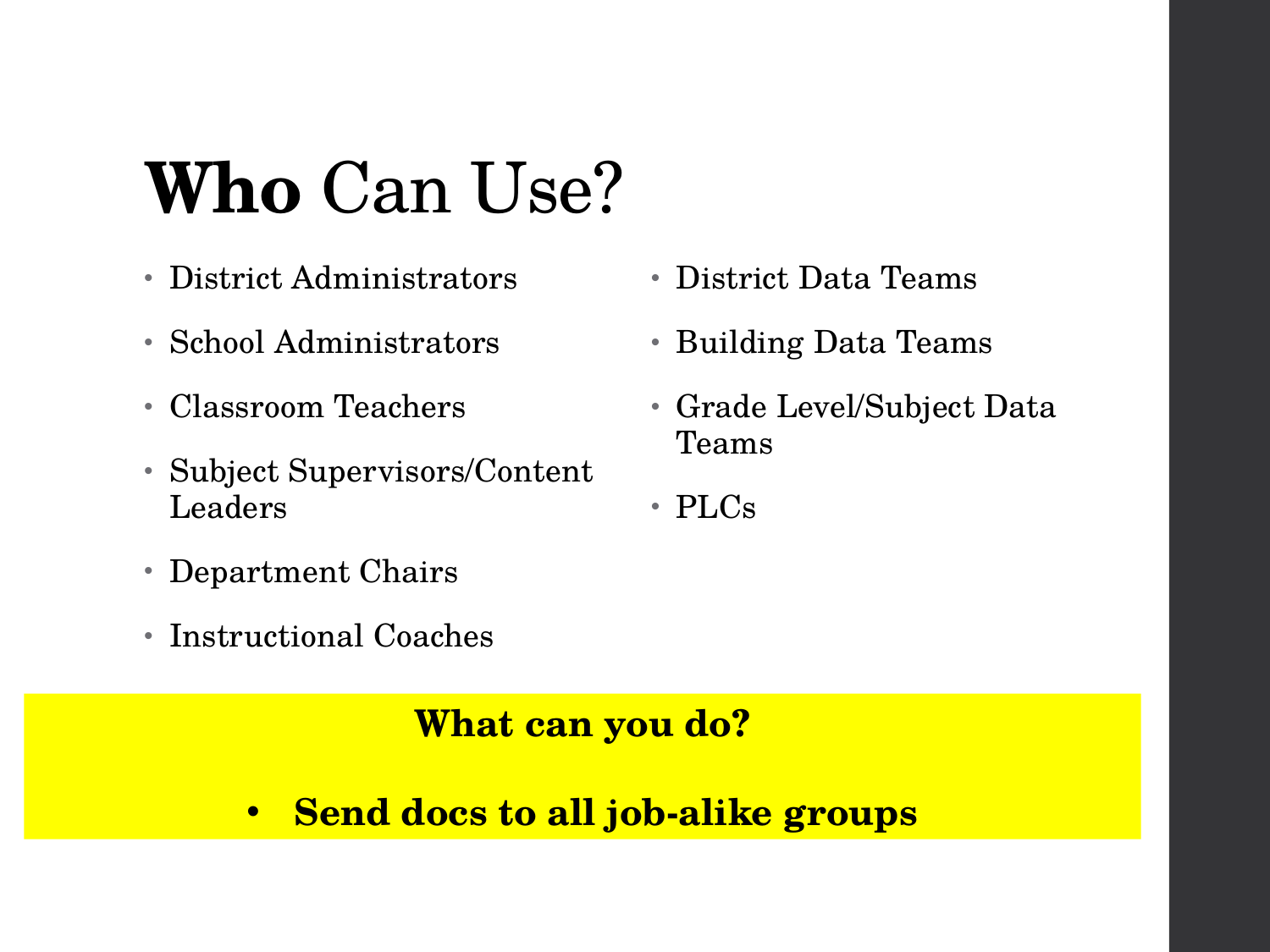

# Who Can Use?
District Administrators
School Administrators
Classroom Teachers
Subject Supervisors/Content Leaders
Department Chairs
Instructional Coaches

District Data Teams
Building Data Teams
Grade Level/Subject Data Teams
PLCs
What can you do?

Send docs to all job-alike groups